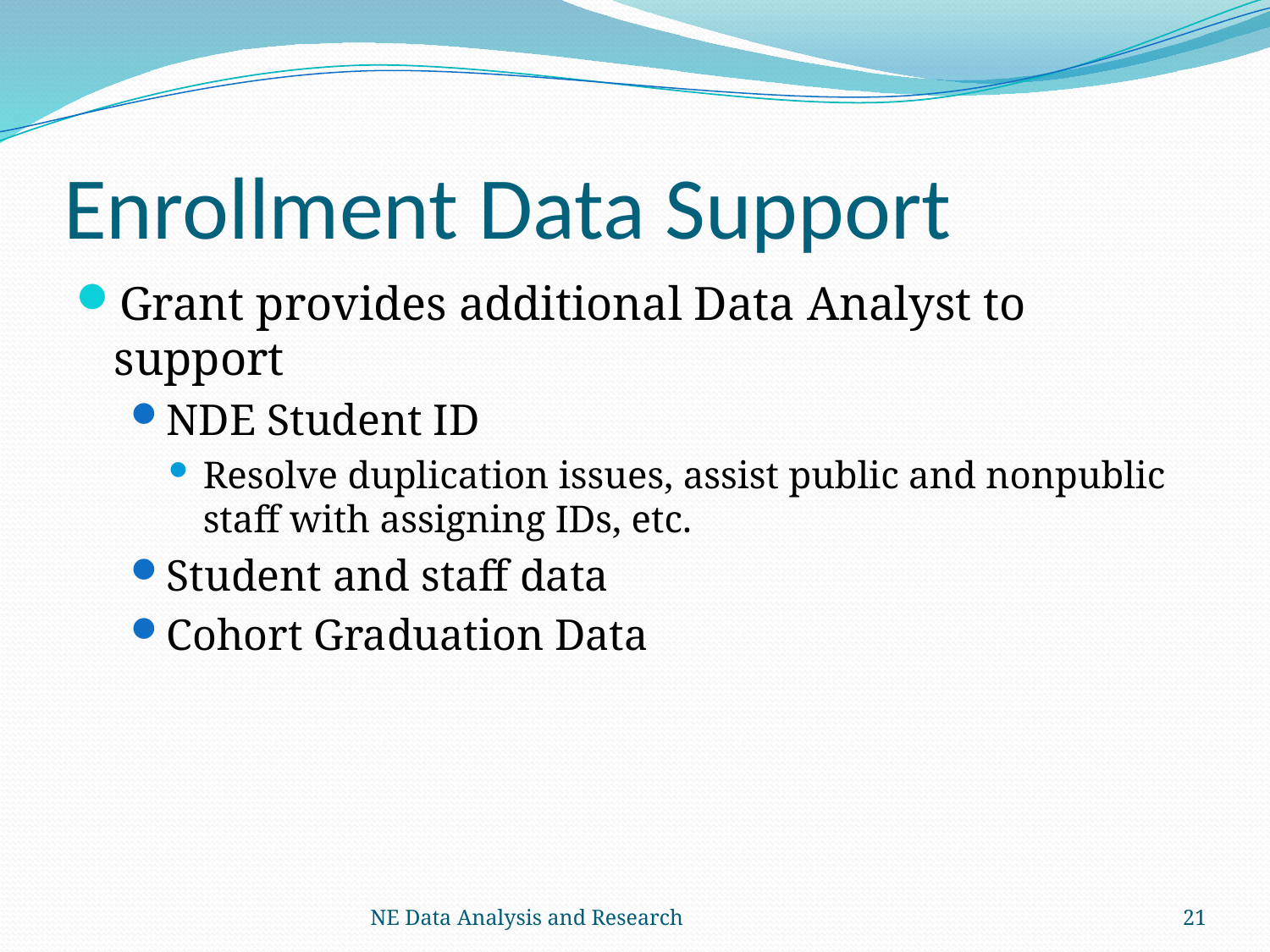

# Enrollment Data Support
Grant provides additional Data Analyst to support
NDE Student ID
Resolve duplication issues, assist public and nonpublic staff with assigning IDs, etc.
Student and staff data
Cohort Graduation Data
NE Data Analysis and Research
21